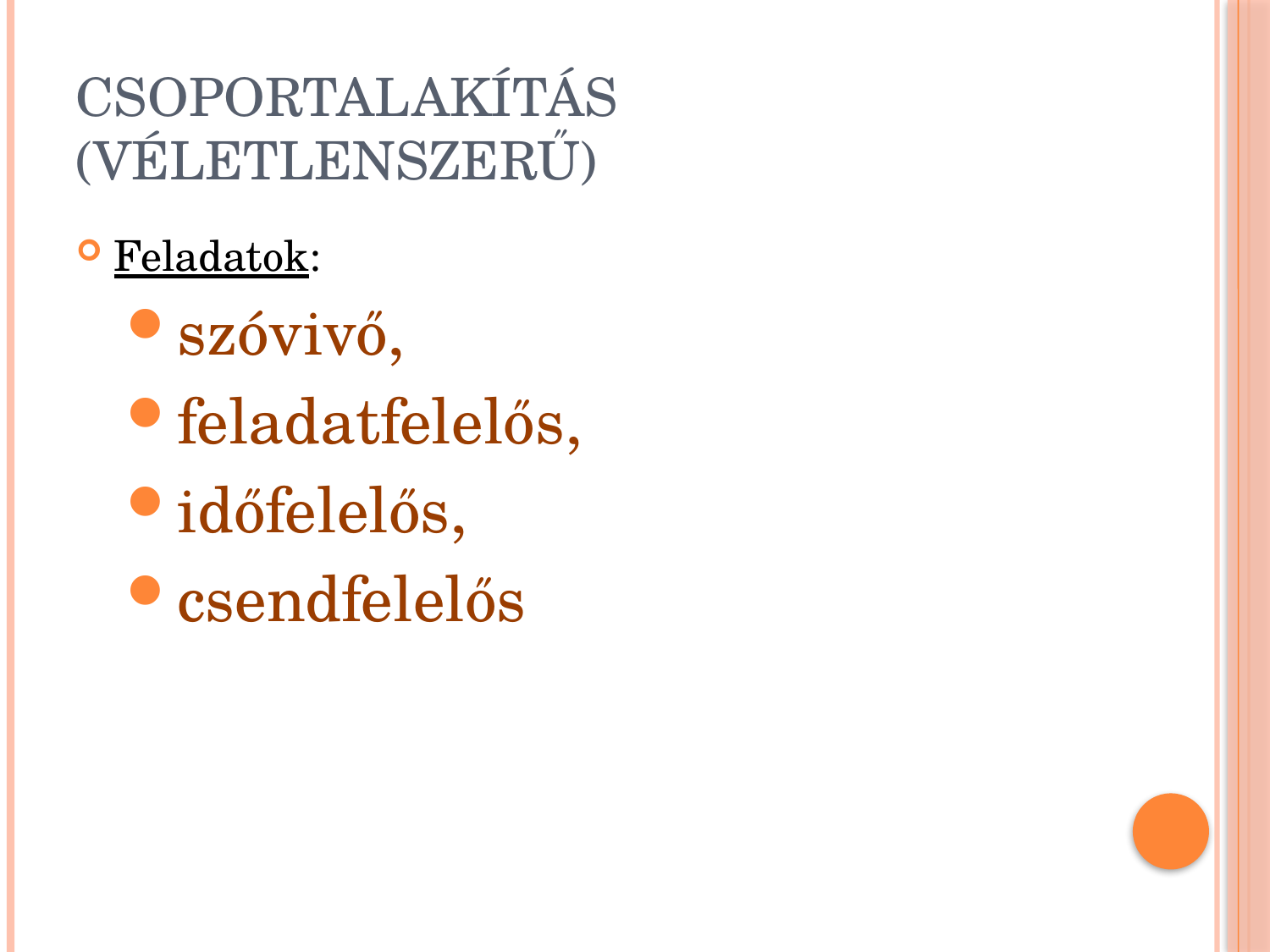

# Csoportalakítás (véletlenszerű)
Feladatok:
szóvivő,
feladatfelelős,
időfelelős,
csendfelelős